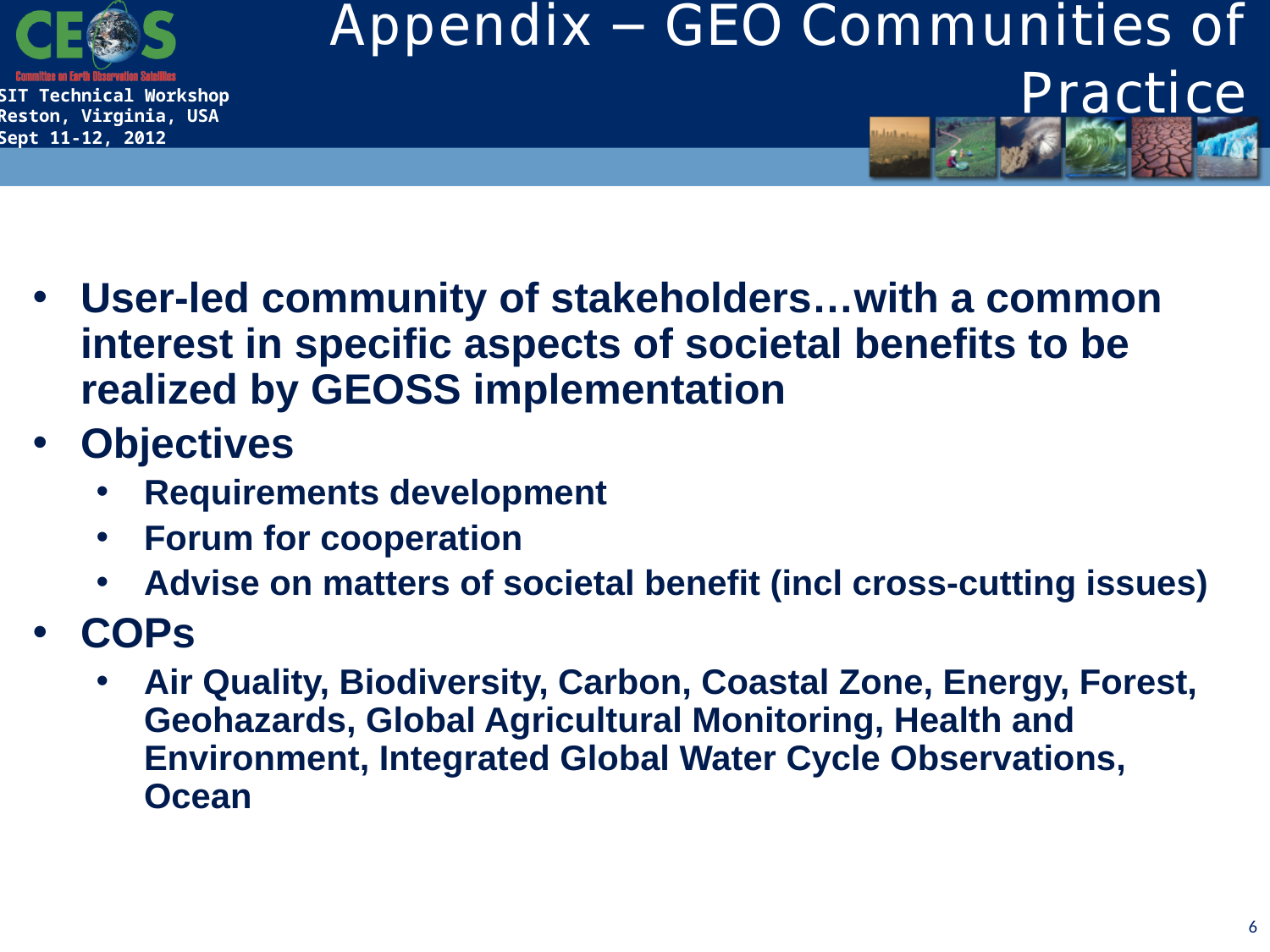

Appendix – GEO Communities of Practice
User-led community of stakeholders…with a common interest in specific aspects of societal benefits to be realized by GEOSS implementation
Objectives
Requirements development
Forum for cooperation
Advise on matters of societal benefit (incl cross-cutting issues)
COPs
Air Quality, Biodiversity, Carbon, Coastal Zone, Energy, Forest, Geohazards, Global Agricultural Monitoring, Health and Environment, Integrated Global Water Cycle Observations, Ocean

6